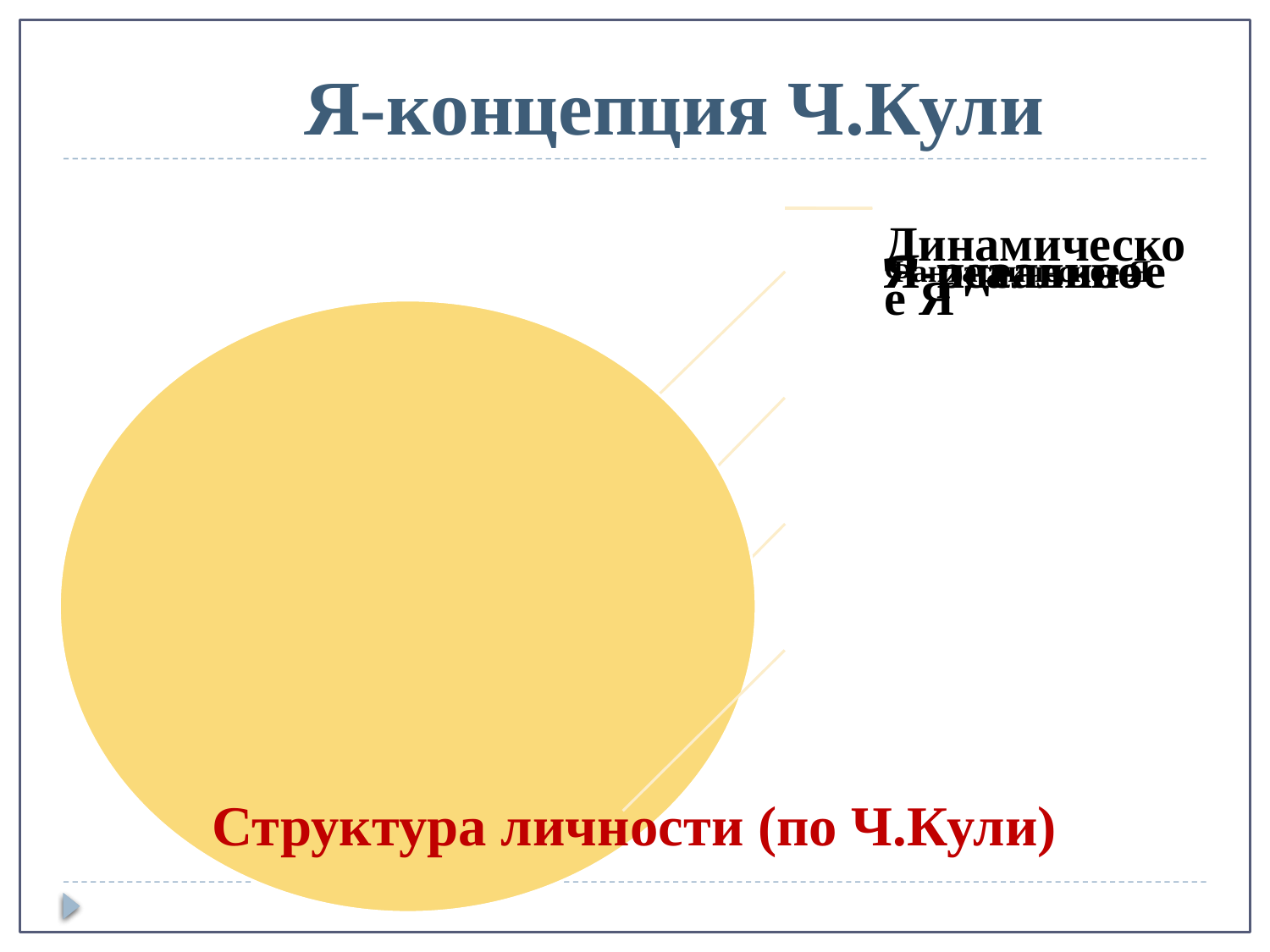

# Я-концепция Ч.Кули
Я-идеальное
Я-реальное
Фантастическое Я
Структура личности (по Ч.Кули)